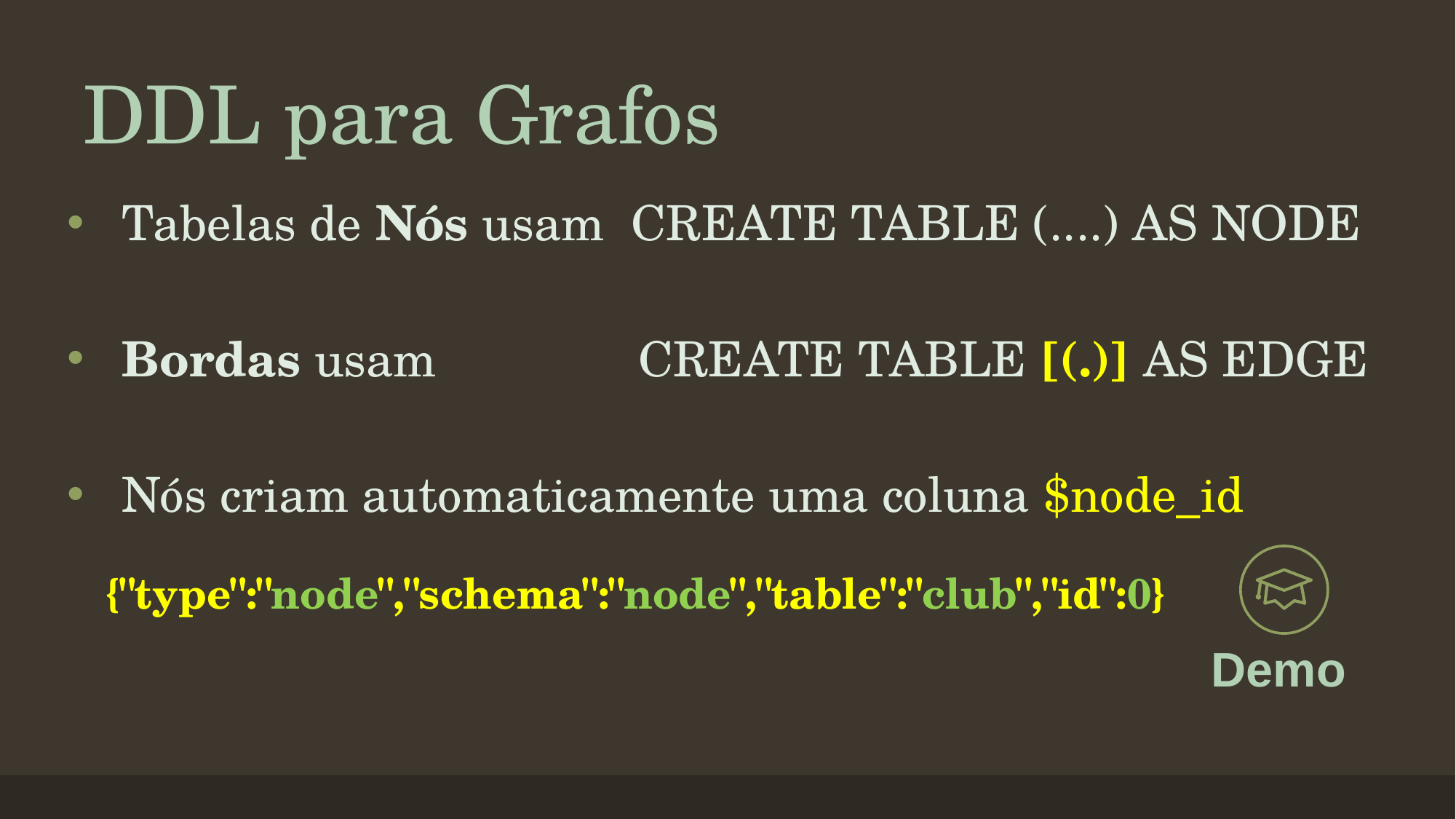

# DDL para Grafos
Tabelas de Nós usam  CREATE TABLE (....) AS NODE

Bordas usam               CREATE TABLE [(.)] AS EDGE

Nós criam automaticamente uma coluna $node_id

Demo
{"type":"node","schema":"node","table":"club","id":0}